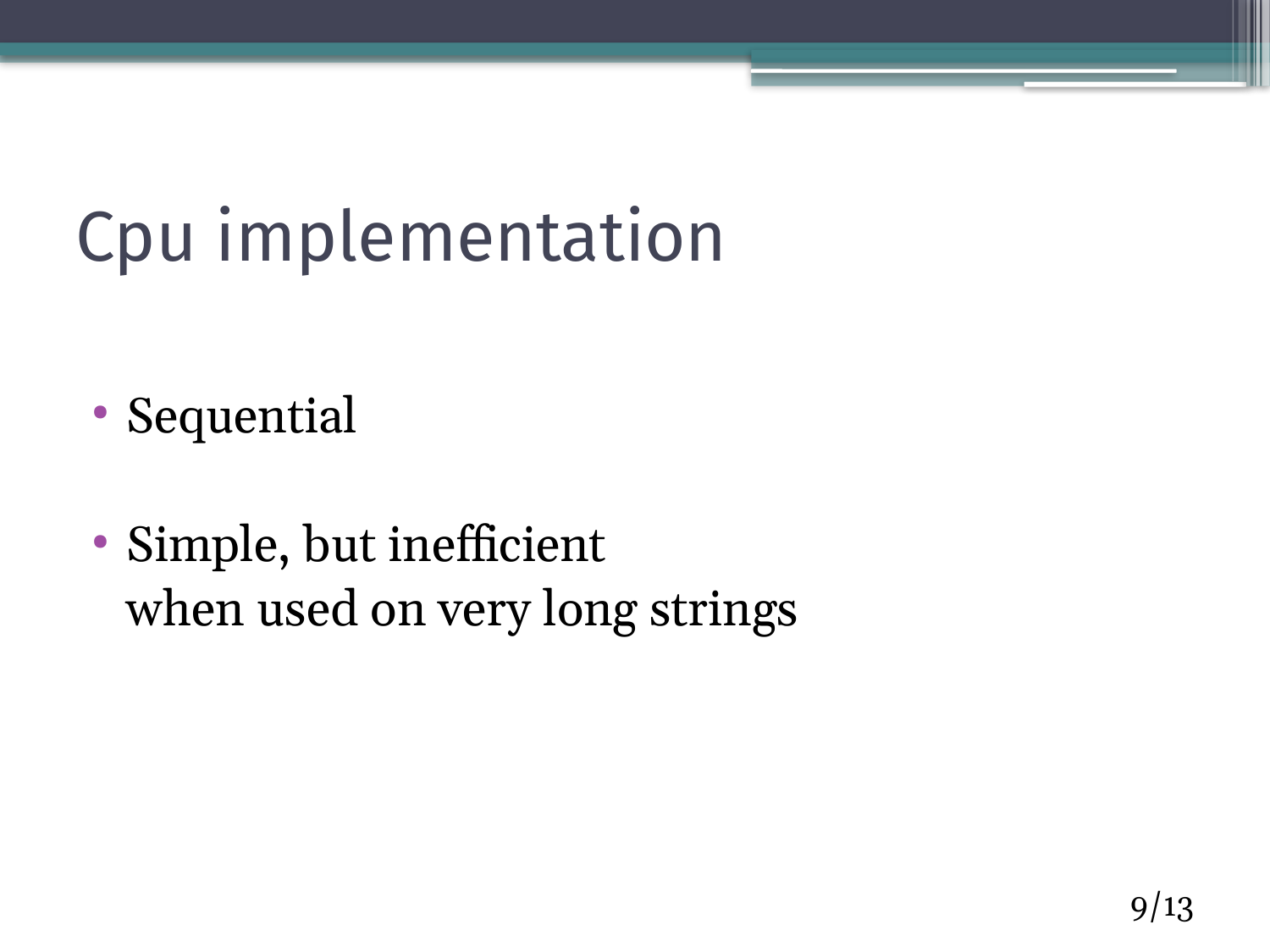

# Cpu implementation

Sequential

Simple, but inefficient
	when used on very long strings